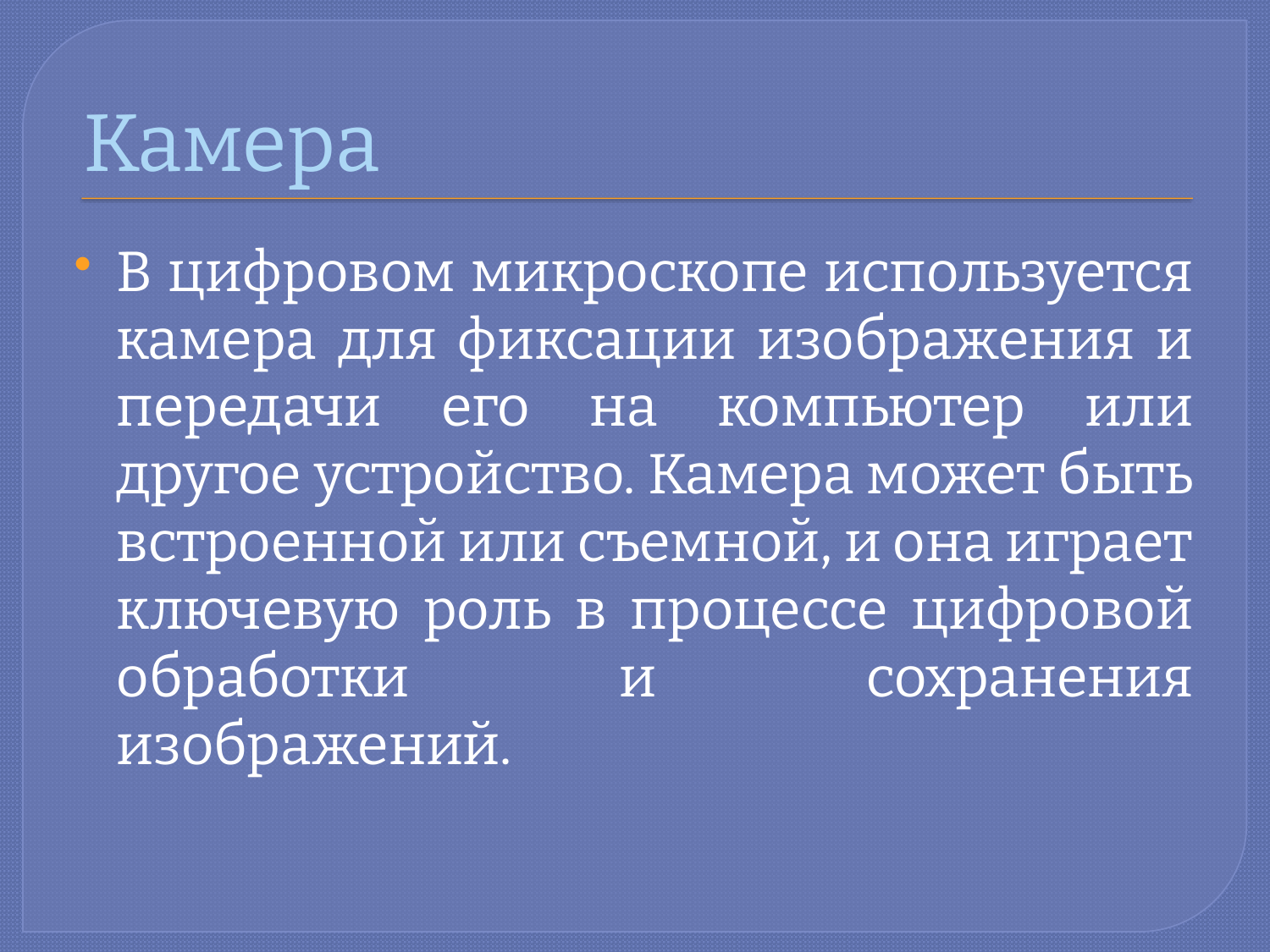

# Камера
В цифровом микроскопе используется камера для фиксации изображения и передачи его на компьютер или другое устройство. Камера может быть встроенной или съемной, и она играет ключевую роль в процессе цифровой обработки и сохранения изображений.